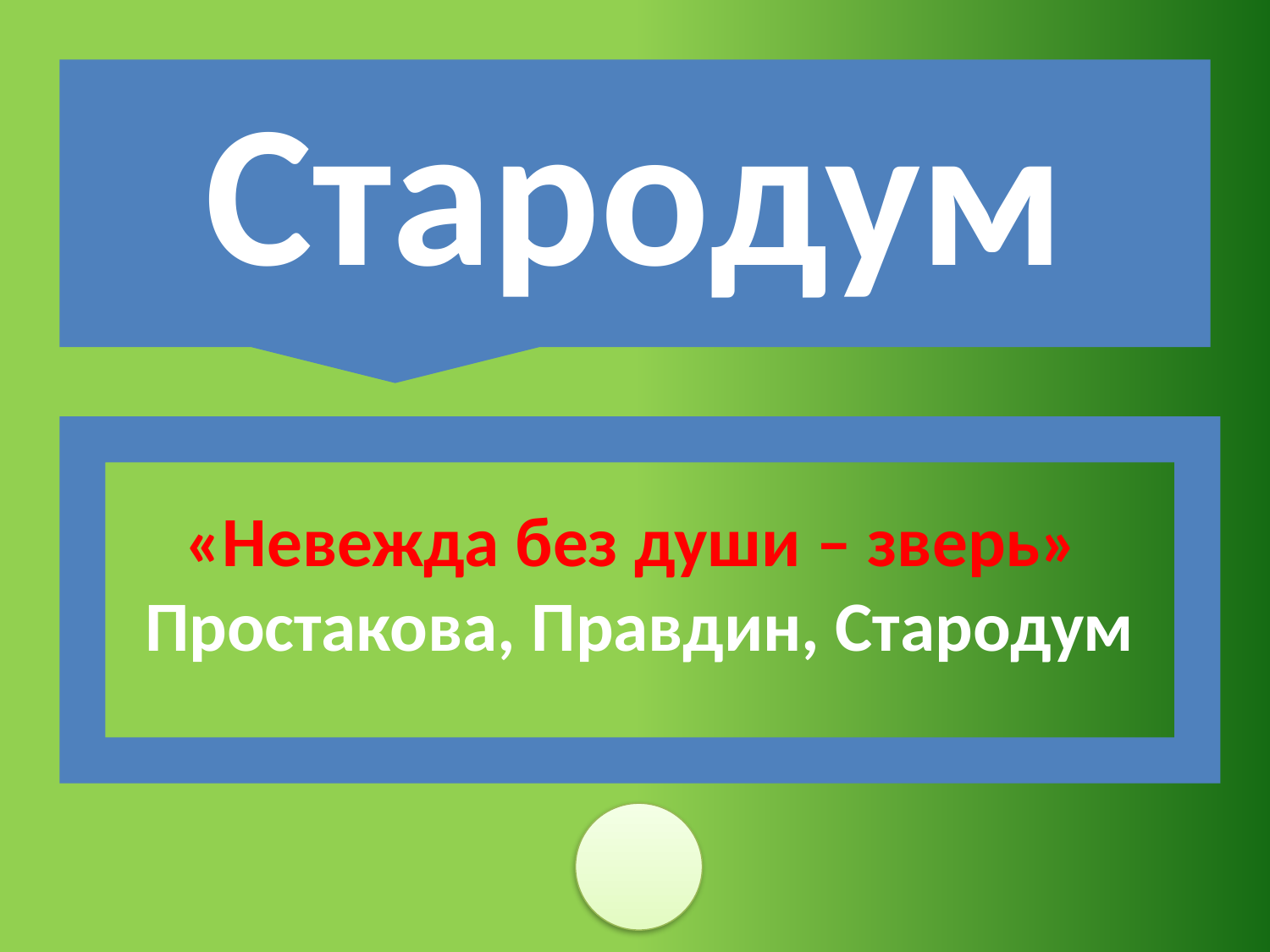

Стародум

«Невежда без души – зверь»
Простакова, Правдин, Стародум